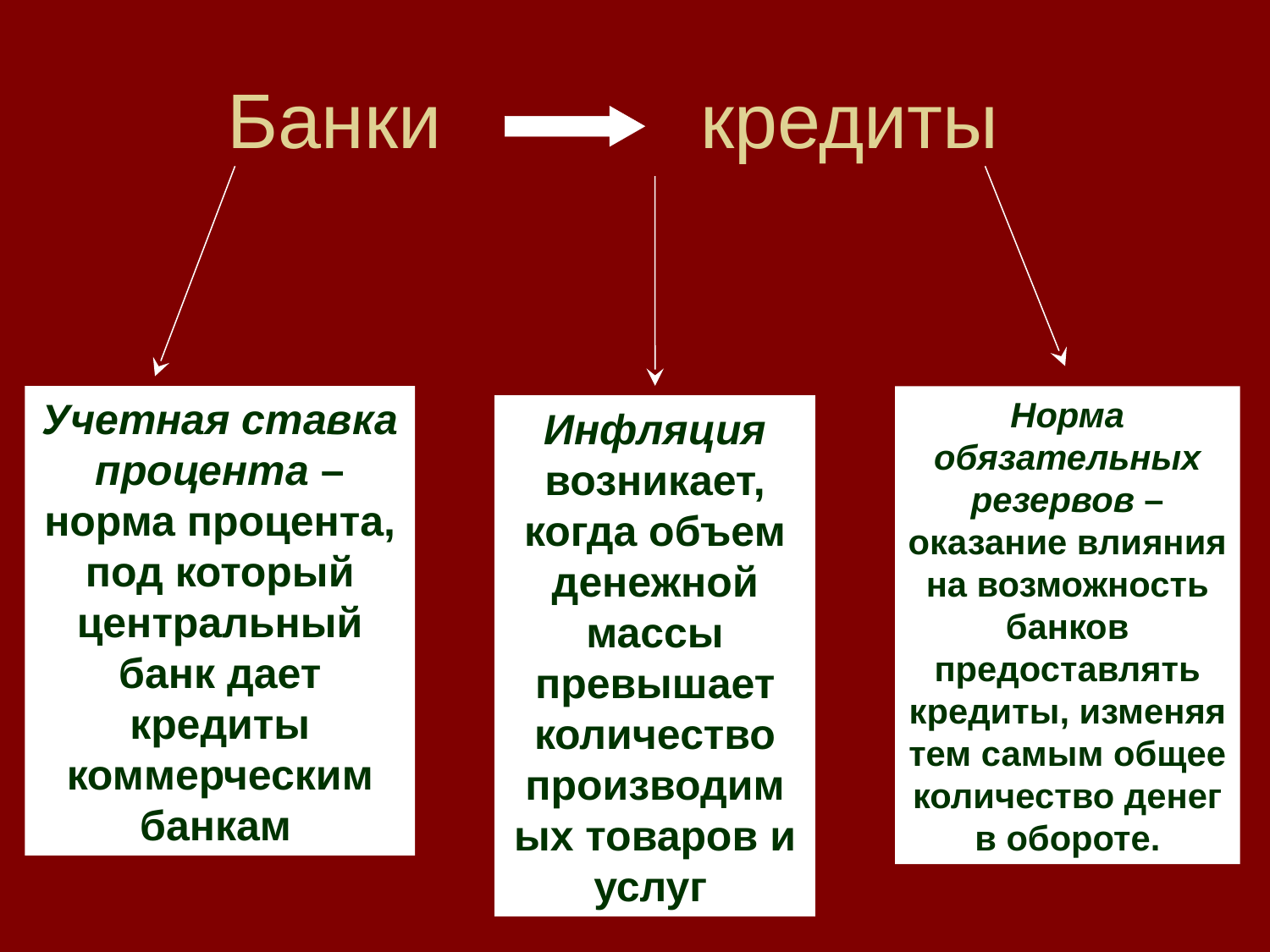

# Банки            кредиты

Учетная ставка процента – норма процента, под который центральный банк дает кредиты коммерческим банкам.
Норма обязательных резервов – оказание влияния на возможность банков предоставлять кредиты, изменяя тем самым общее количество денег в обороте.
Инфляция возникает, когда объем денежной массы превышает количество производимых товаров и услуг.